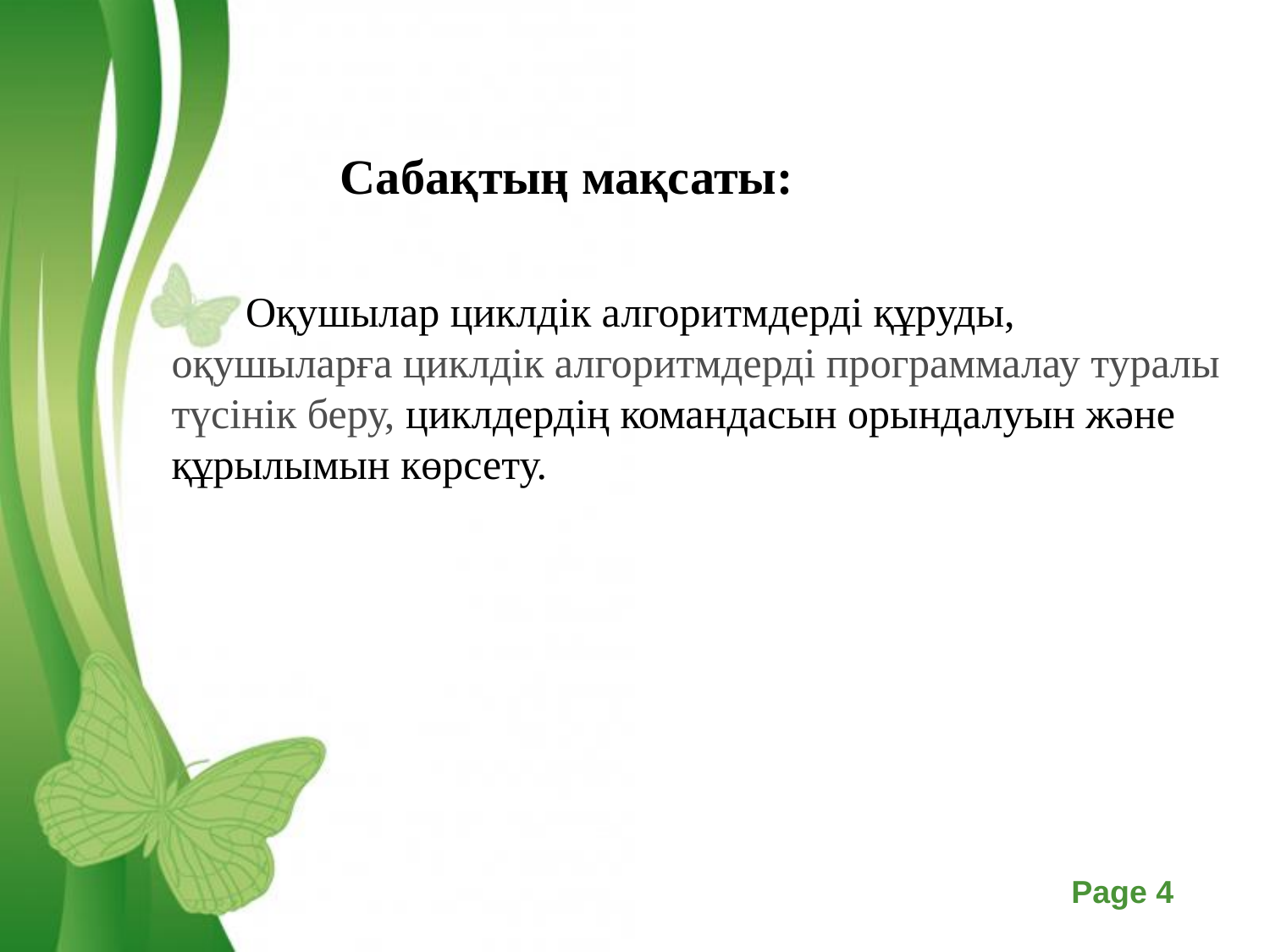

Сабақтың мақсаты:
       Оқушылар циклдік алгоритмдерді құруды,
оқушыларға циклдік алгоритмдерді программалау туралы түсінік беру, циклдердің командасын орындалуын және құрылымын көрсету.